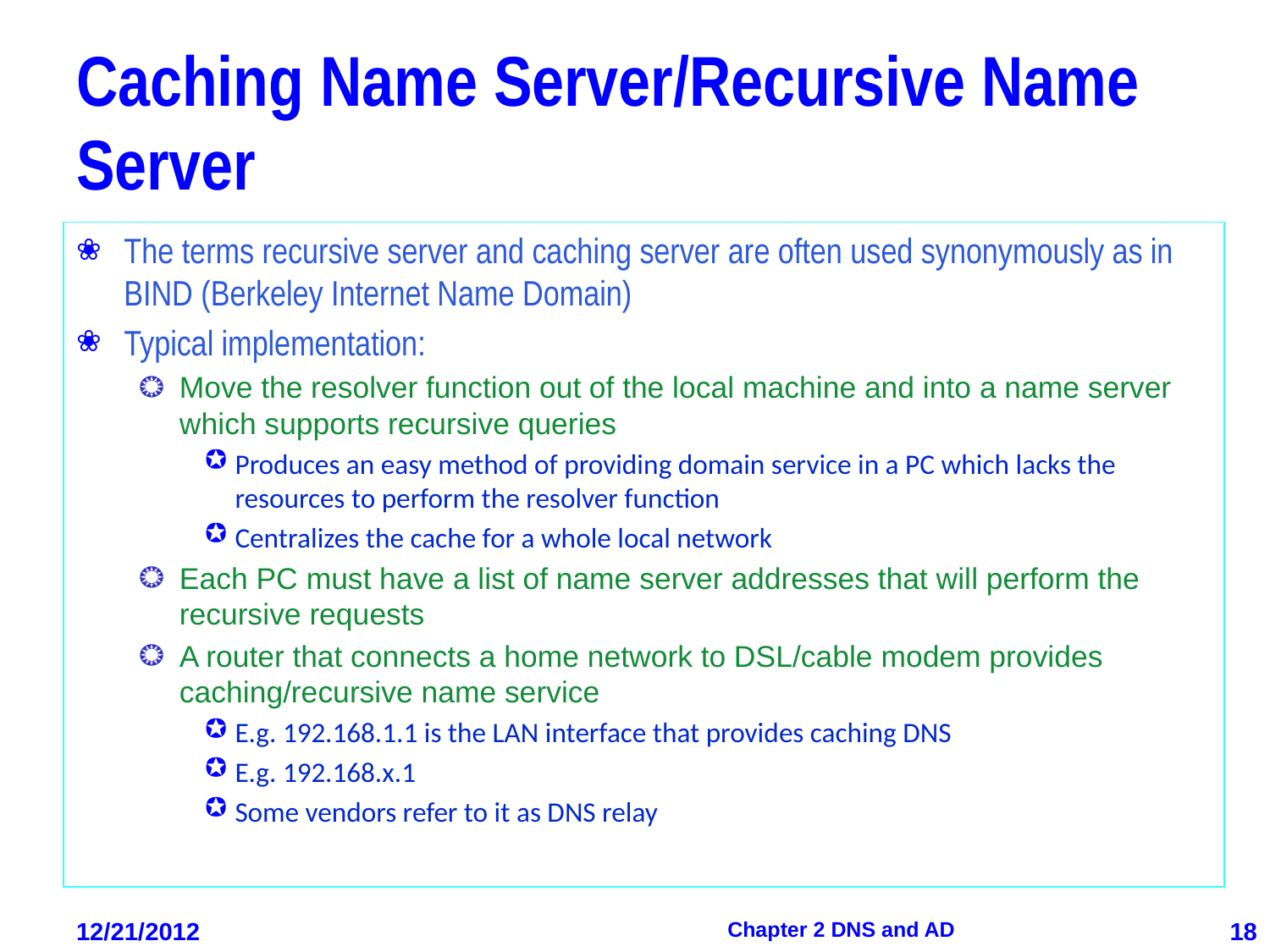

# Caching Name Server/Recursive Name Server
The terms recursive server and caching server are often used synonymously as in BIND (Berkeley Internet Name Domain)
Typical implementation:
Move the resolver function out of the local machine and into a name server which supports recursive queries
Produces an easy method of providing domain service in a PC which lacks the resources to perform the resolver function
Centralizes the cache for a whole local network
Each PC must have a list of name server addresses that will perform the recursive requests
A router that connects a home network to DSL/cable modem provides caching/recursive name service
E.g. 192.168.1.1 is the LAN interface that provides caching DNS
E.g. 192.168.x.1
Some vendors refer to it as DNS relay
12/21/2012
Chapter 2 DNS and AD
18